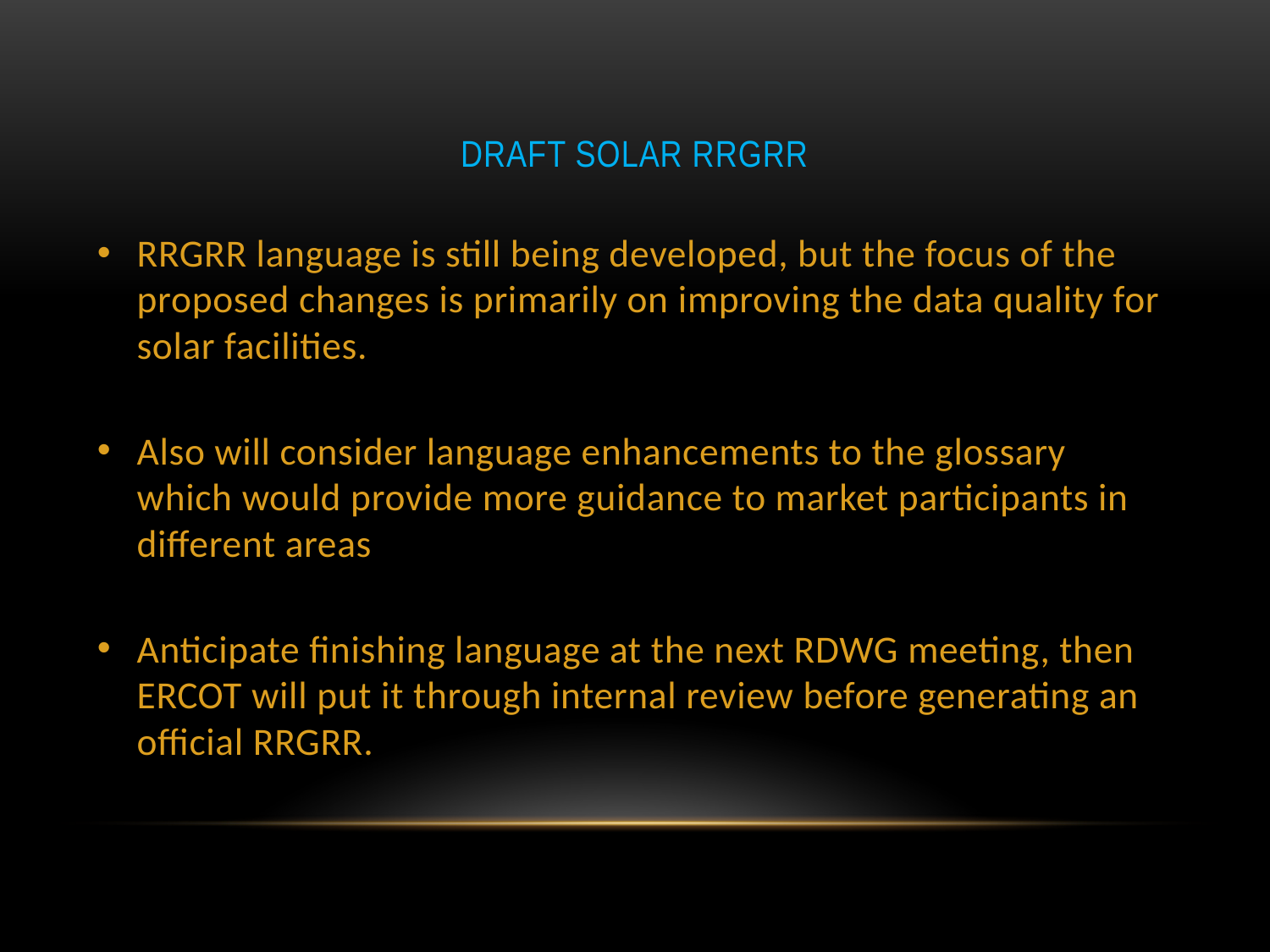

# Draft Solar RRGRR
RRGRR language is still being developed, but the focus of the proposed changes is primarily on improving the data quality for solar facilities.
Also will consider language enhancements to the glossary which would provide more guidance to market participants in different areas
Anticipate finishing language at the next RDWG meeting, then ERCOT will put it through internal review before generating an official RRGRR.